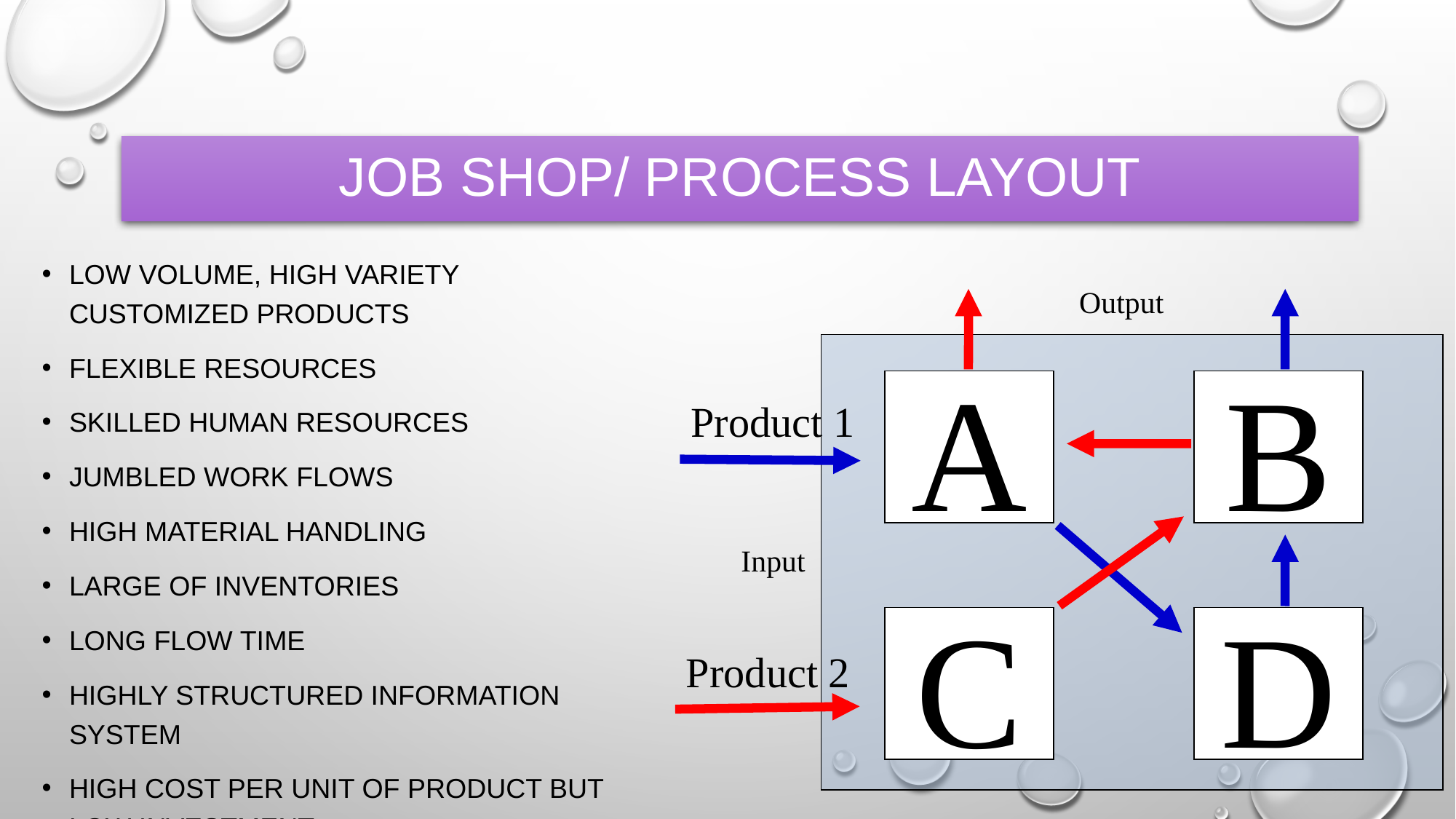

# Job Shop/ Process Layout
low volume, high variety customized products
flexible resources
skilled human resources
Jumbled work flows
high material handling
large of inventories
long flow time
highly structured information system
high cost per unit of product but low investment
Output

A
B
Product 1

Input
C
D
Product 2